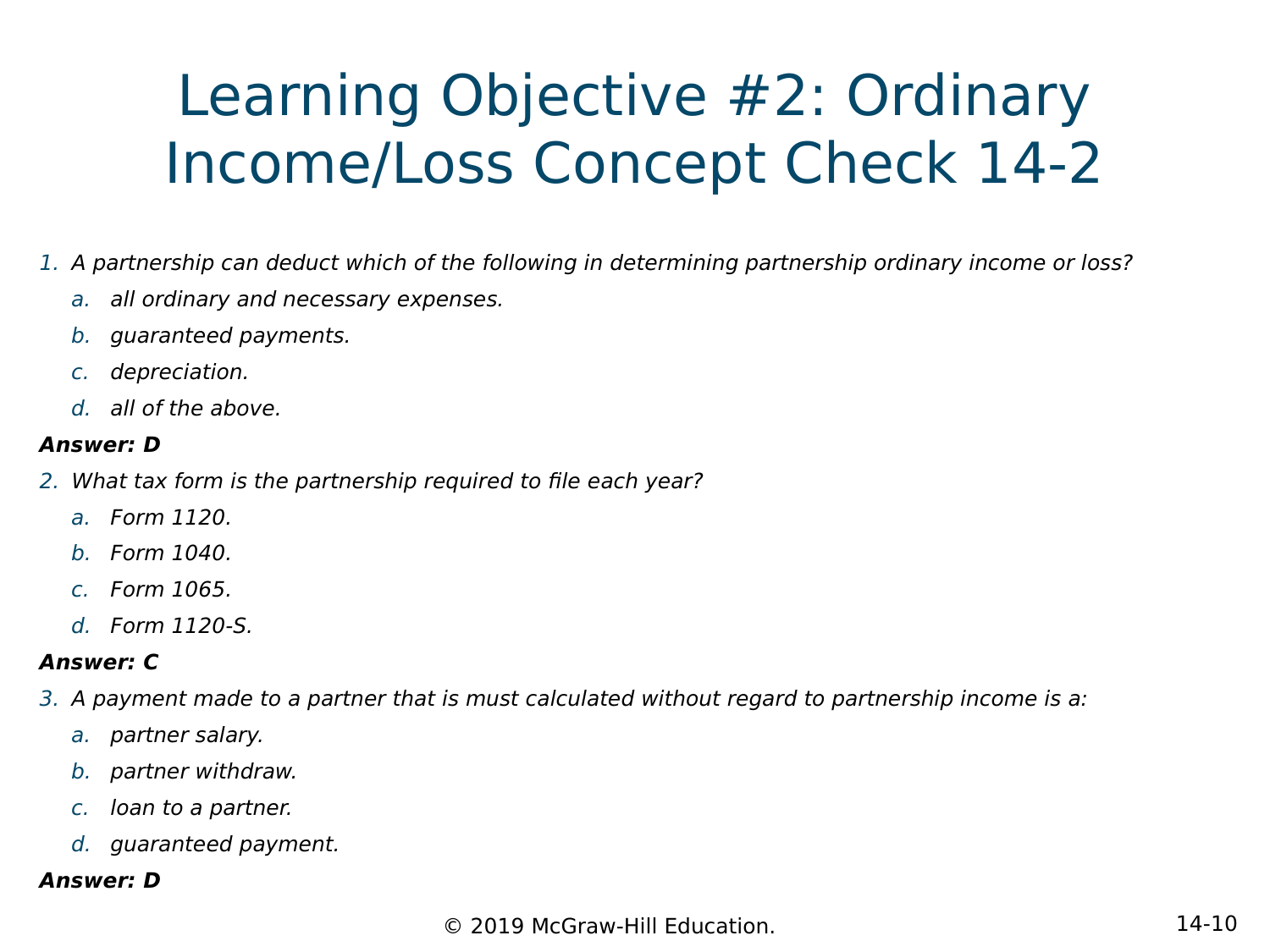

# Learning Objective #2: Ordinary Income/Loss Concept Check 14-2
A partnership can deduct which of the following in determining partnership ordinary income or loss?
all ordinary and necessary expenses.
guaranteed payments.
depreciation.
all of the above.
Answer: D
What tax form is the partnership required to file each year?
Form 1120.
Form 1040.
Form 1065.
Form 1120-S.
Answer: C
A payment made to a partner that is must calculated without regard to partnership income is a:
partner salary.
partner withdraw.
loan to a partner.
guaranteed payment.
Answer: D